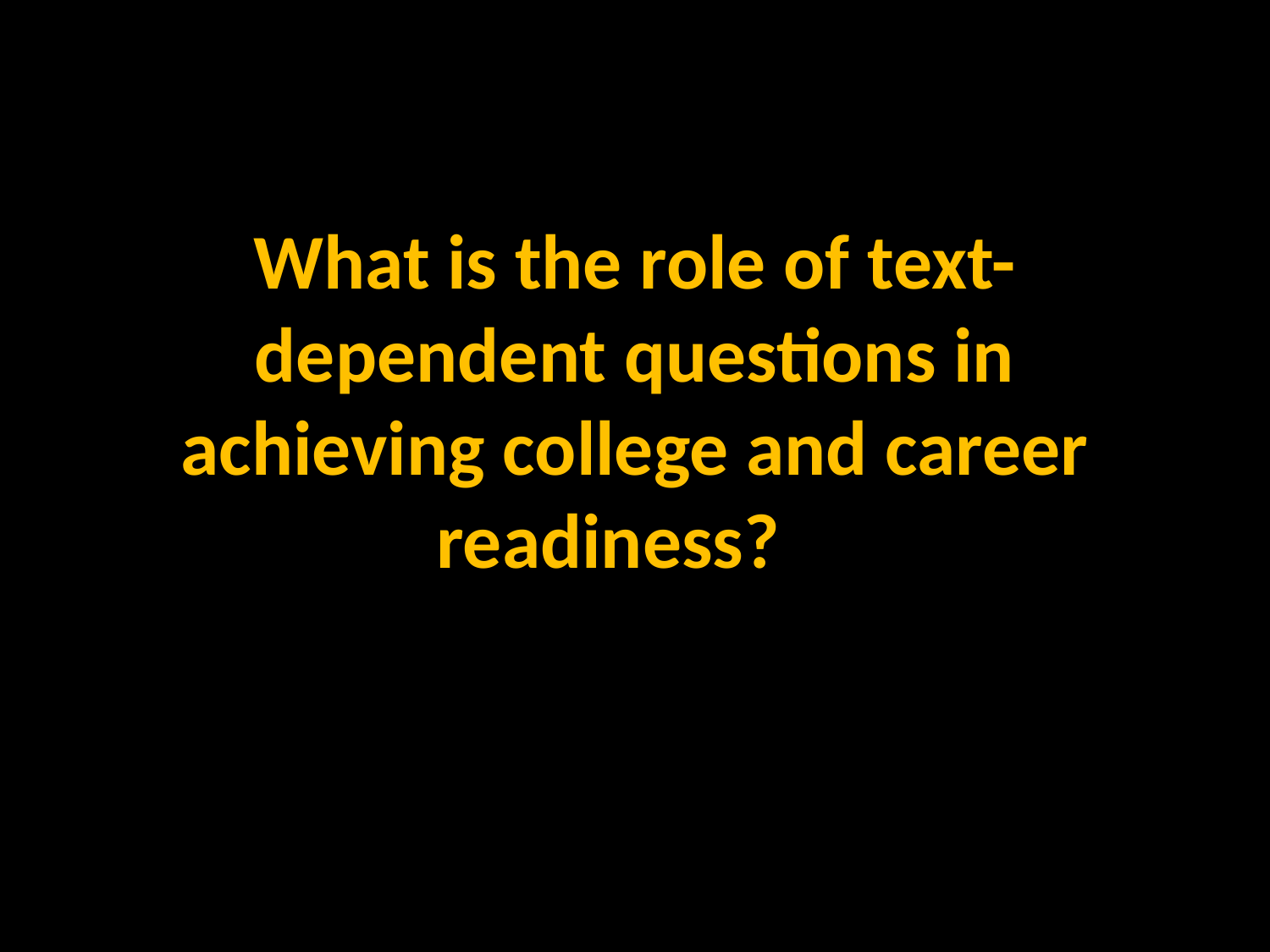

# What is the role of text-dependent questions in achieving college and career readiness??